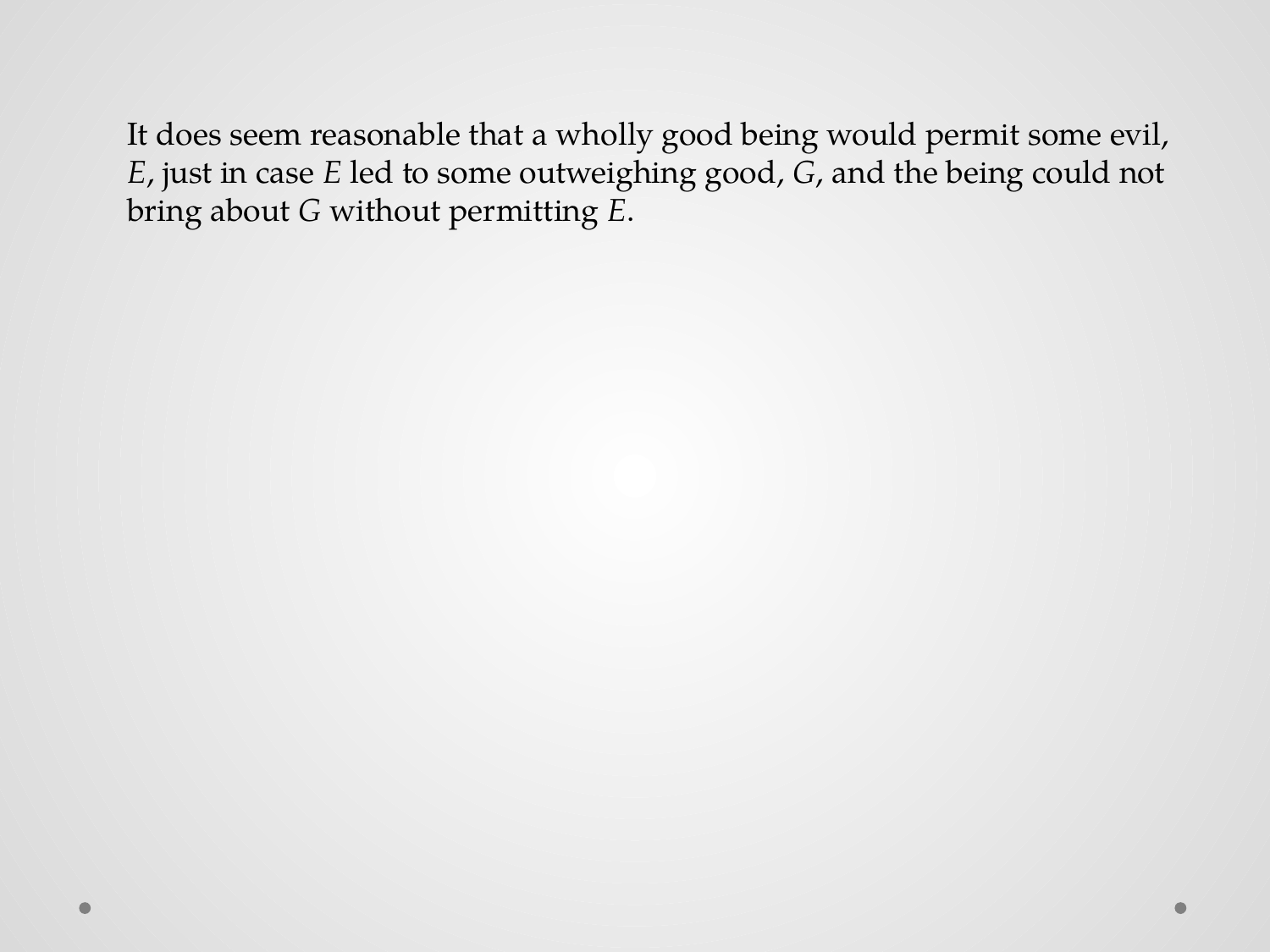

It does seem reasonable that a wholly good being would permit some evil, E, just in case E led to some outweighing good, G, and the being could not bring about G without permitting E.